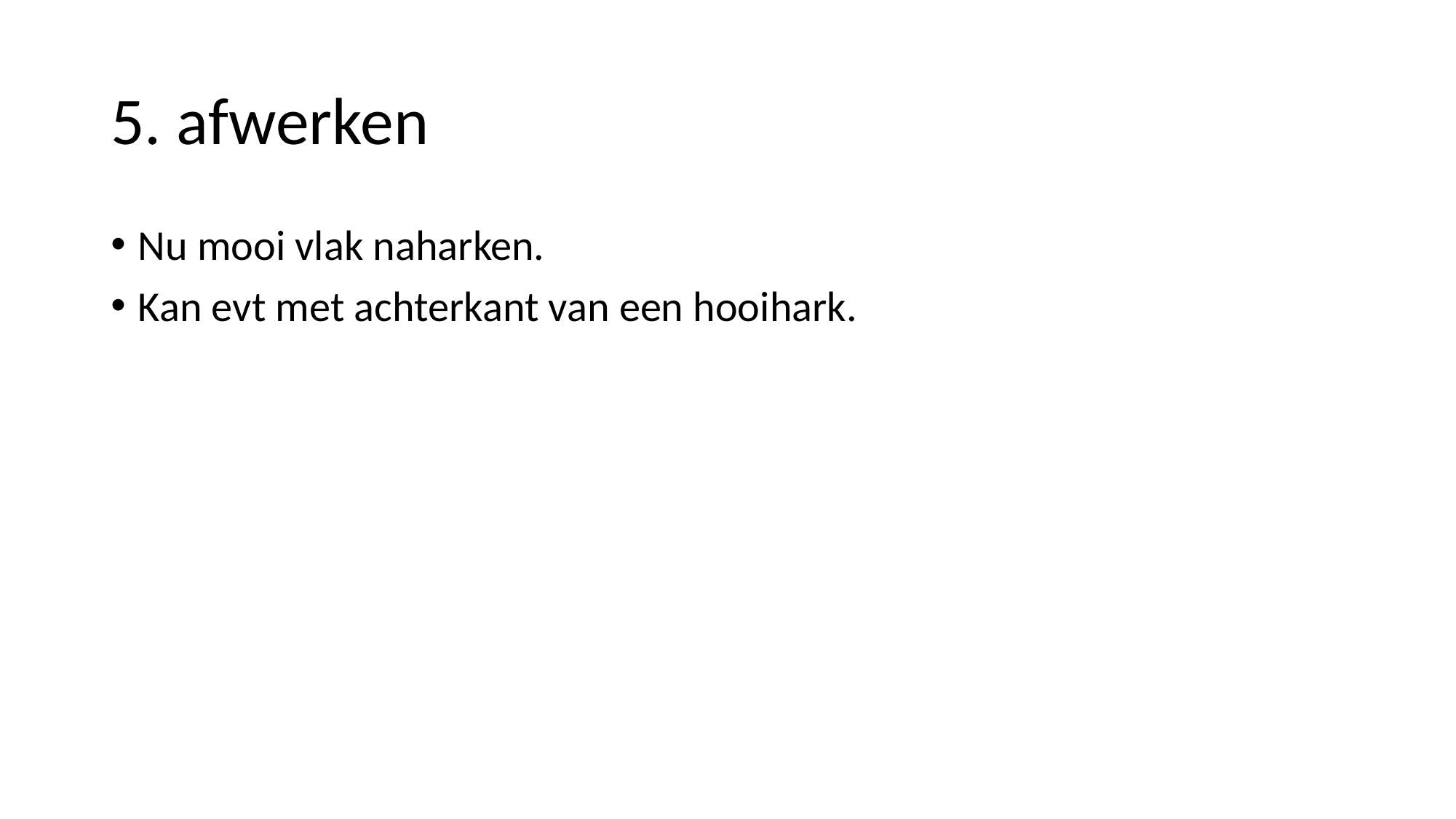

# 5. afwerken
Nu mooi vlak naharken.
Kan evt met achterkant van een hooihark.